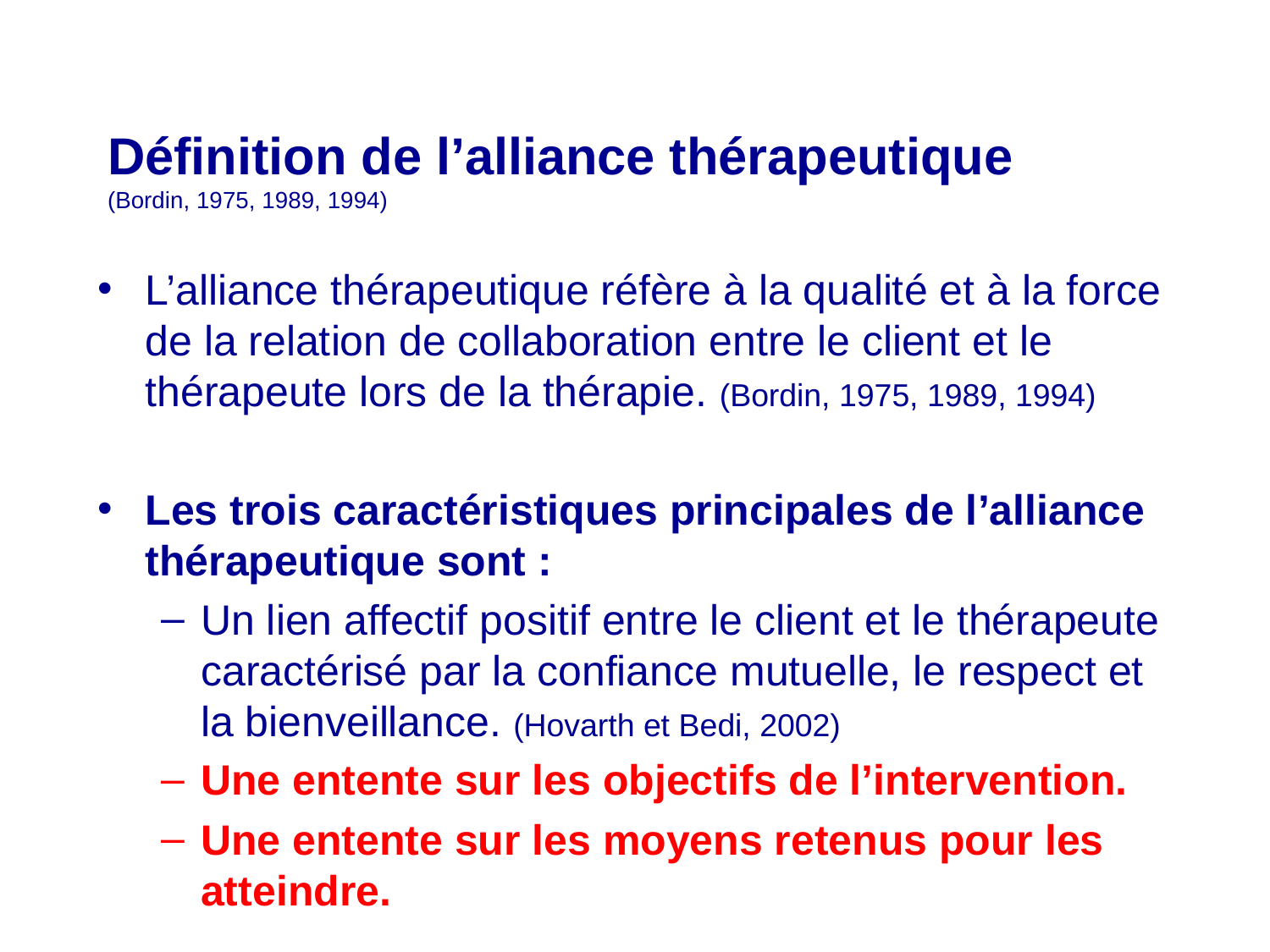

# Définition de l’alliance thérapeutique (Bordin, 1975, 1989, 1994)
L’alliance thérapeutique réfère à la qualité et à la force de la relation de collaboration entre le client et le thérapeute lors de la thérapie. (Bordin, 1975, 1989, 1994)

Les trois caractéristiques principales de l’alliance thérapeutique sont :
Un lien affectif positif entre le client et le thérapeute caractérisé par la confiance mutuelle, le respect et la bienveillance. (Hovarth et Bedi, 2002)
Une entente sur les objectifs de l’intervention.
Une entente sur les moyens retenus pour les atteindre.